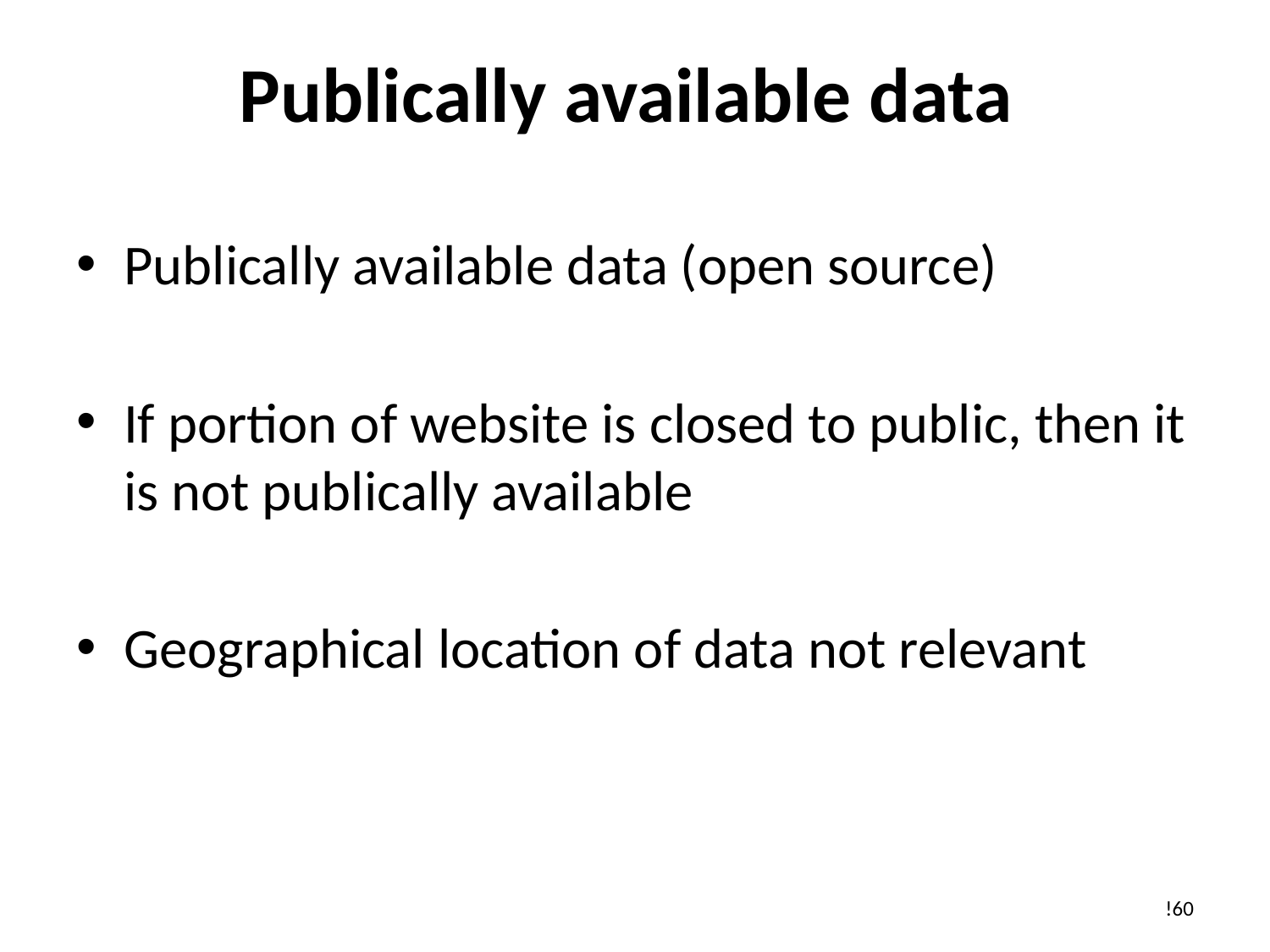

# Publically available data
Publically available data (open source)

If portion of website is closed to public, then it is not publically available

Geographical location of data not relevant

!60